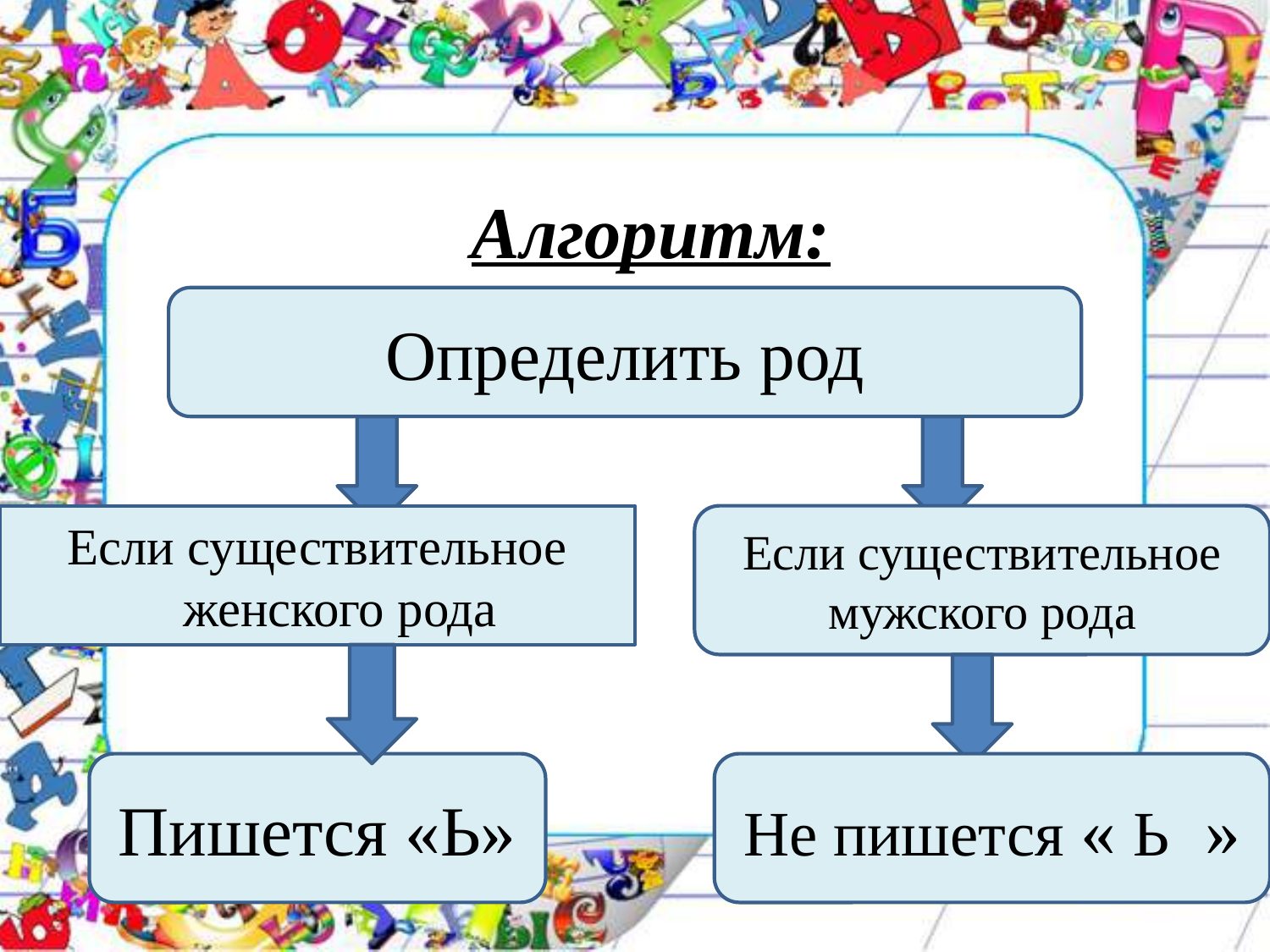

# Алгоритм:
Определить род

Если существительное женского рода
Если существительное мужского рода

Пишется «Ь»
Не пишется « Ь  »